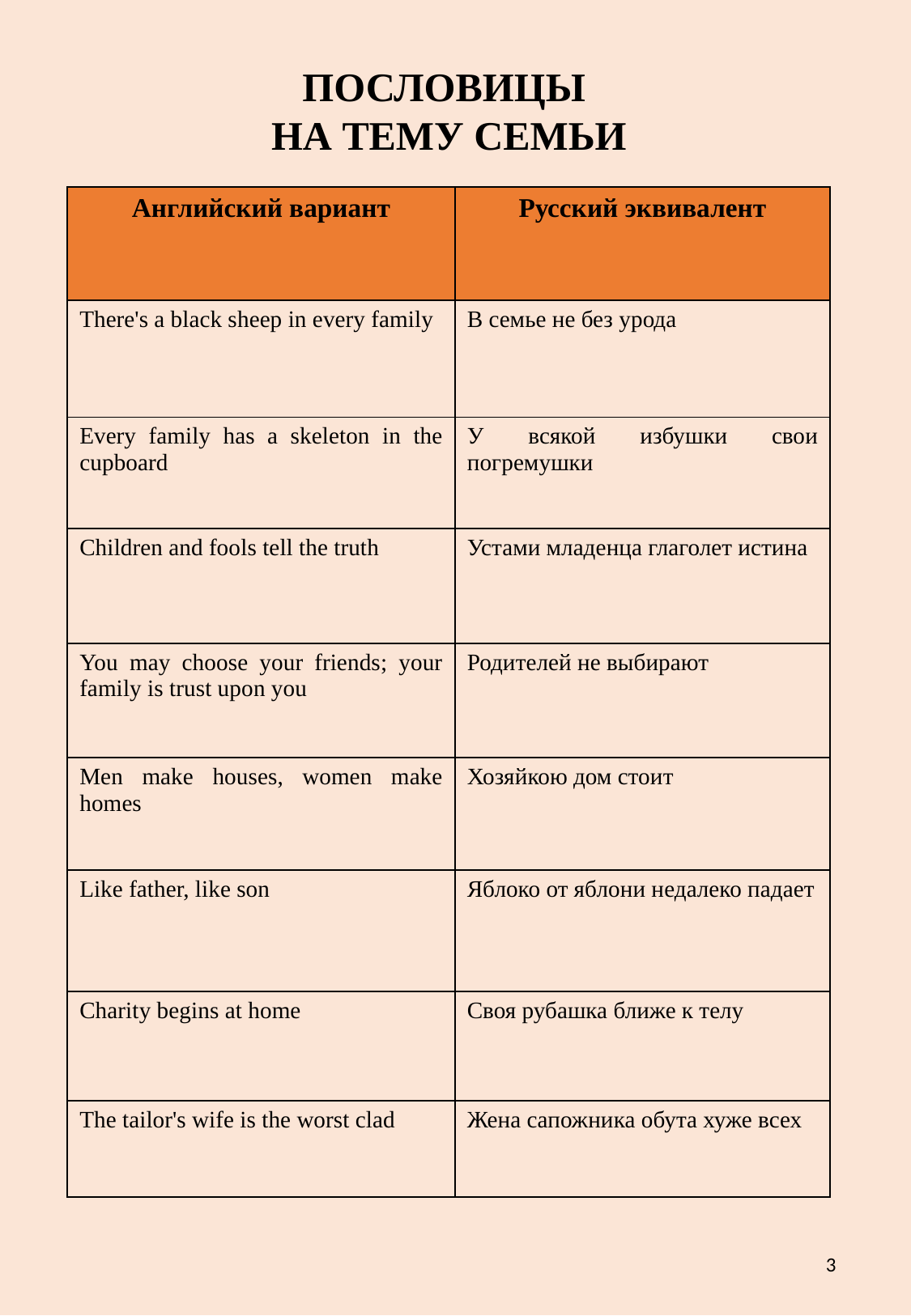

ПОСЛОВИЦЫ
НА ТЕМУ СЕМЬИ
| Английский вариант | Русский эквивалент |
| --- | --- |
| There's a black sheep in every family | В семье не без урода |
| Every family has a skeleton in the cupboard | У всякой избушки свои погремушки |
| Children and fools tell the truth | Устами младенца глаголет истина |
| You may choose your friends; your family is trust upon you | Родителей не выбирают |
| Men make houses, women make homes | Хозяйкою дом стоит |
| Like father, like son | Яблоко от яблони недалеко падает |
| Charity begins at home | Своя рубашка ближе к телу |
| The tailor's wife is the worst clad | Жена сапожника обута хуже всех |
3